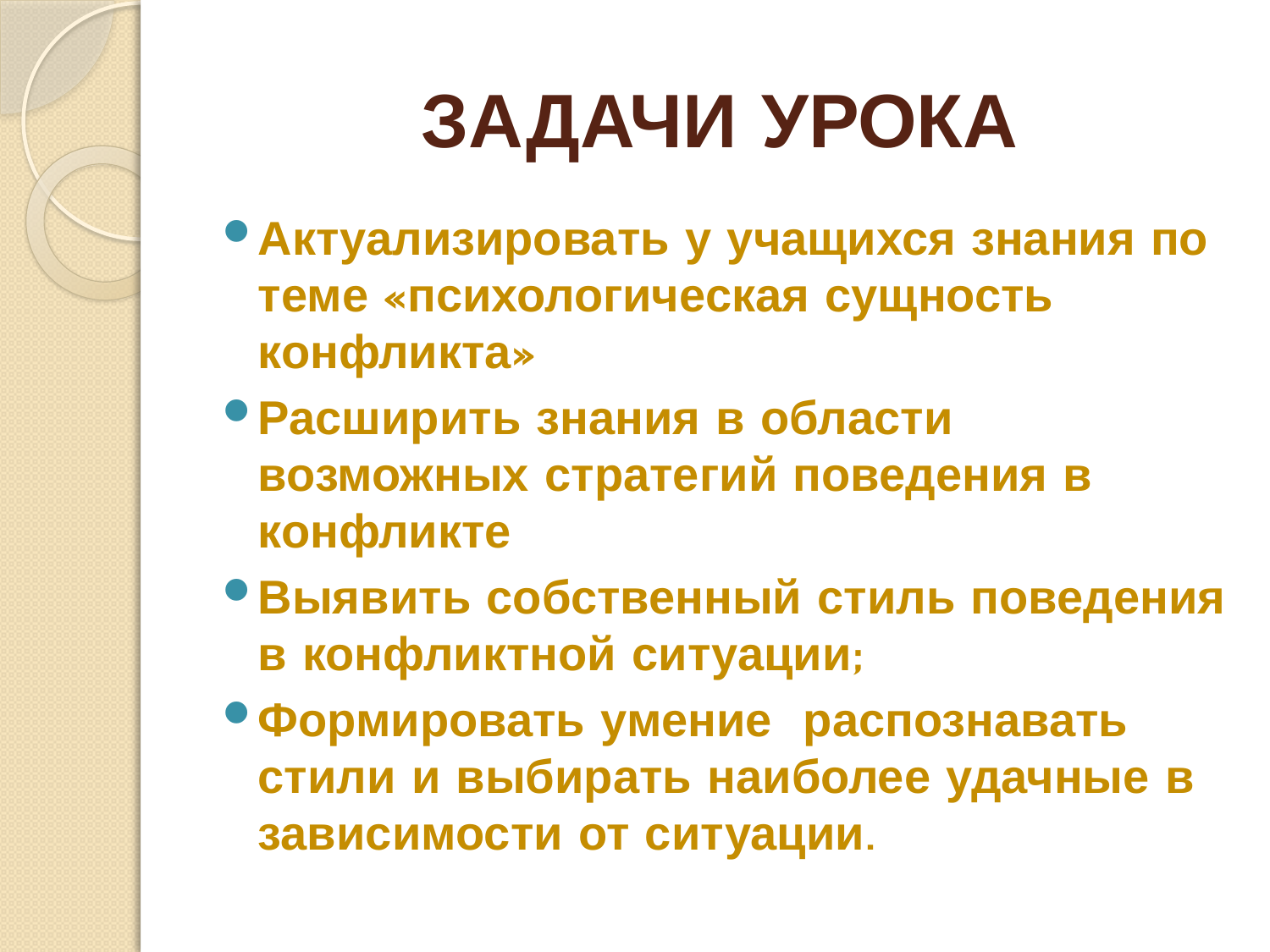

# ЗАДАЧИ УРОКА
Актуализировать у учащихся знания по теме «психологическая сущность конфликта»
Расширить знания в области  возможных стратегий поведения в конфликте
Выявить собственный стиль поведения в конфликтной ситуации;
Формировать умение  распознавать стили и выбирать наиболее удачные в зависимости от ситуации.